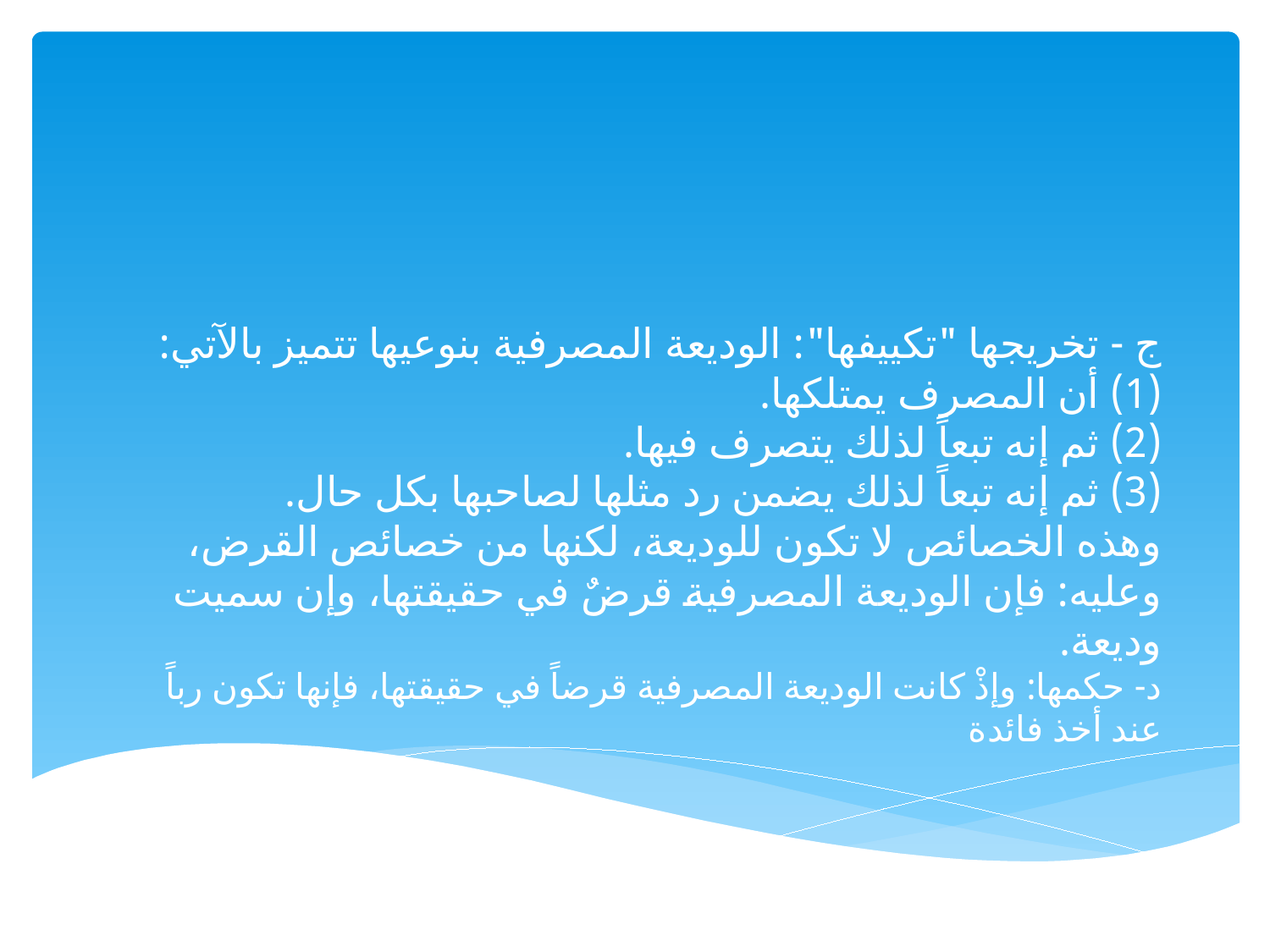

# ج - تخريجها "تكييفها": الوديعة المصرفية بنوعيها تتميز بالآتي: (1) أن المصرف يمتلكها. (2) ثم إنه تبعاً لذلك يتصرف فيها. (3) ثم إنه تبعاً لذلك يضمن رد مثلها لصاحبها بكل حال. وهذه الخصائص لا تكون للوديعة، لكنها من خصائص القرض، وعليه: فإن الوديعة المصرفية قرضٌ في حقيقتها، وإن سميت وديعة. د- حكمها: وإذْ كانت الوديعة المصرفية قرضاً في حقيقتها، فإنها تكون رباً عند أخذ فائدة